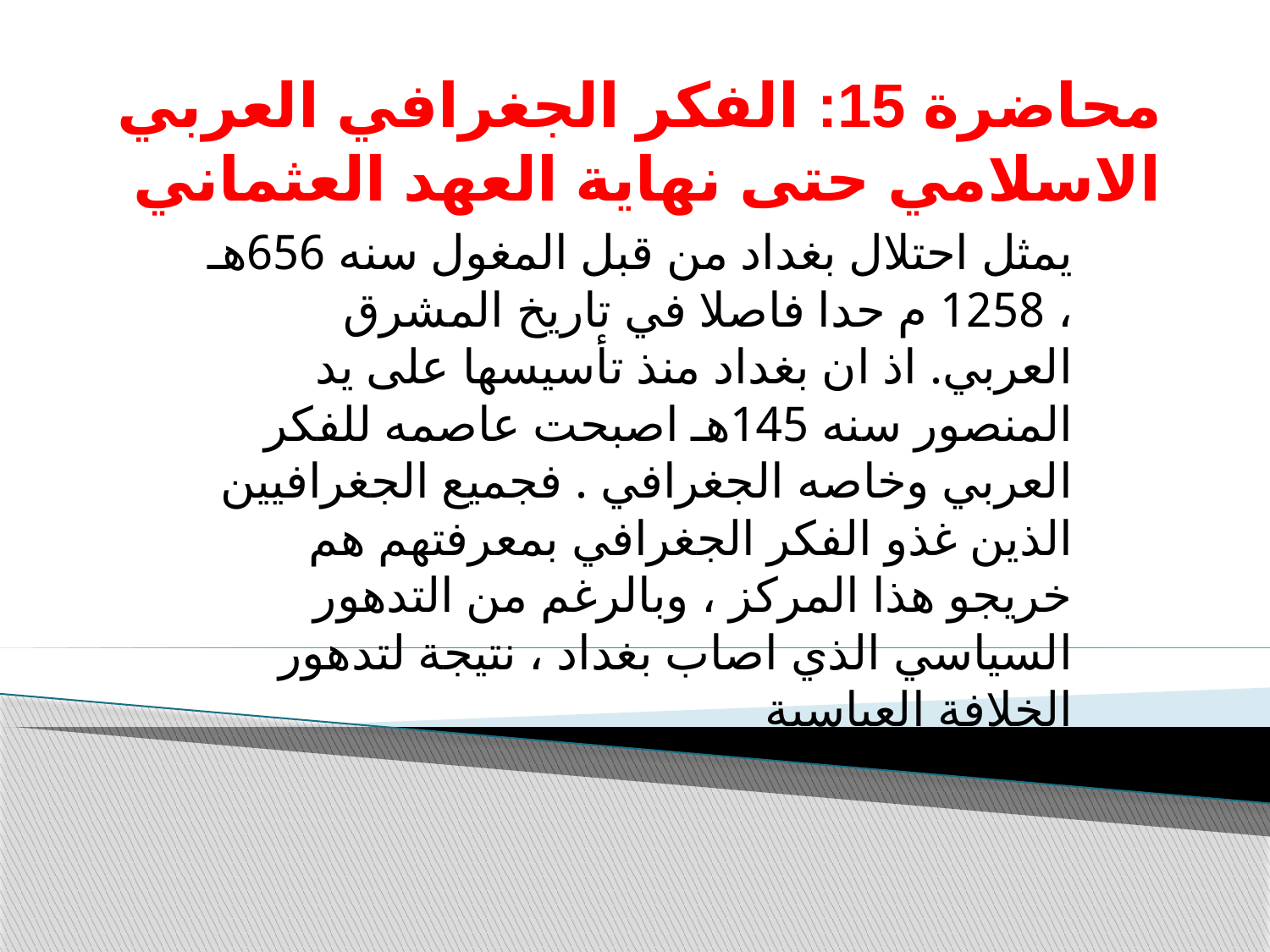

# محاضرة 15: الفكر الجغرافي العربي الاسلامي حتى نهاية العهد العثماني
يمثل احتلال بغداد من قبل المغول سنه 656هـ ، 1258 م حدا فاصلا في تاريخ المشرق العربي. اذ ان بغداد منذ تأسيسها على يد المنصور سنه 145هـ اصبحت عاصمه للفكر العربي وخاصه الجغرافي . فجميع الجغرافيين الذين غذو الفكر الجغرافي بمعرفتهم هم خريجو هذا المركز ، وبالرغم من التدهور السياسي الذي اصاب بغداد ، نتيجة لتدهور الخلافة العباسية